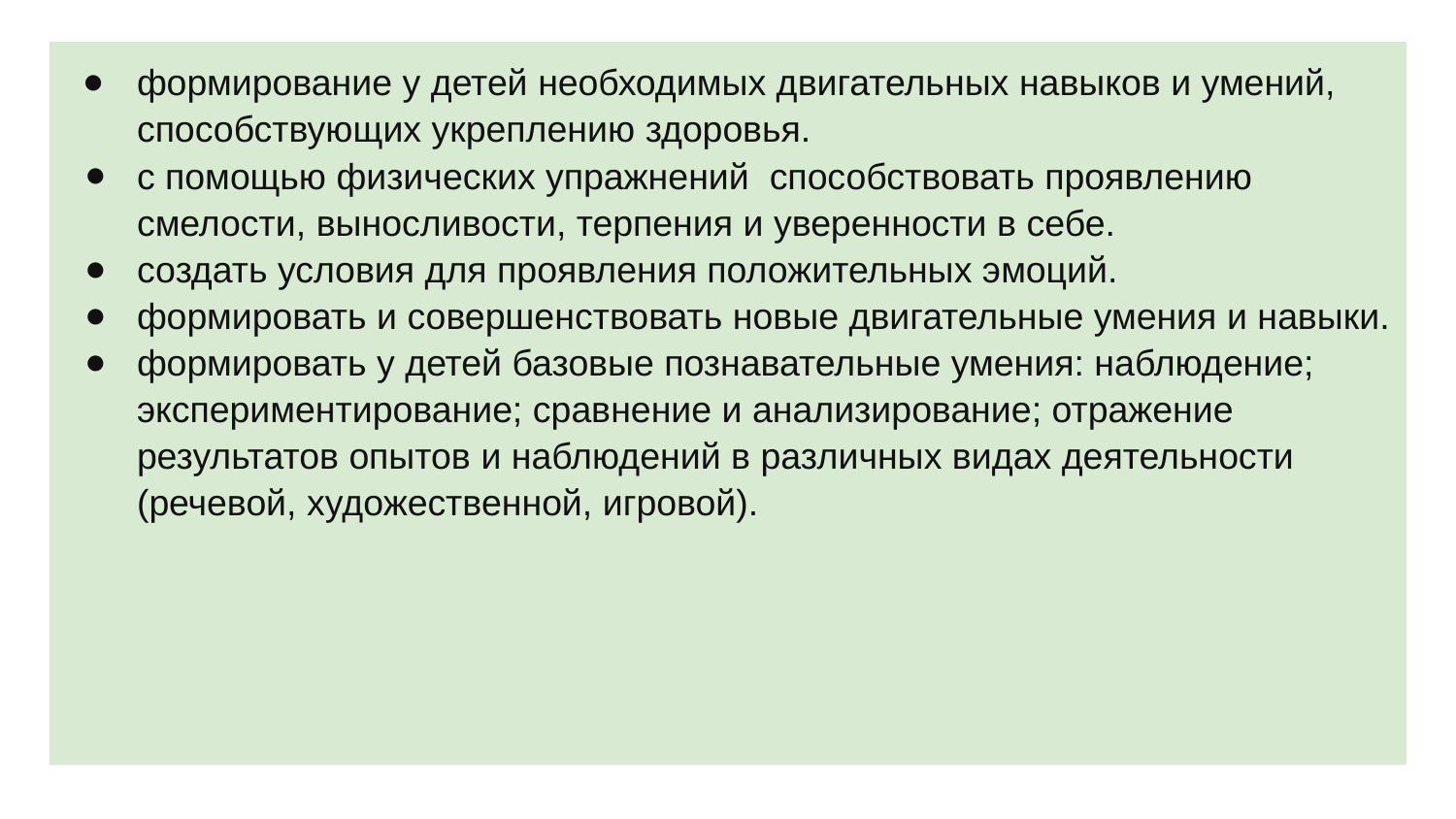

формирование у детей необходимых двигательных навыков и умений, способствующих укреплению здоровья.
с помощью физических упражнений  способствовать проявлению смелости, выносливости, терпения и уверенности в себе.
создать условия для проявления положительных эмоций.
формировать и совершенствовать новые двигательные умения и навыки.
формировать у детей базовые познавательные умения: наблюдение; экспериментирование; сравнение и анализирование; отражение результатов опытов и наблюдений в различных видах деятельности (речевой, художественной, игровой).